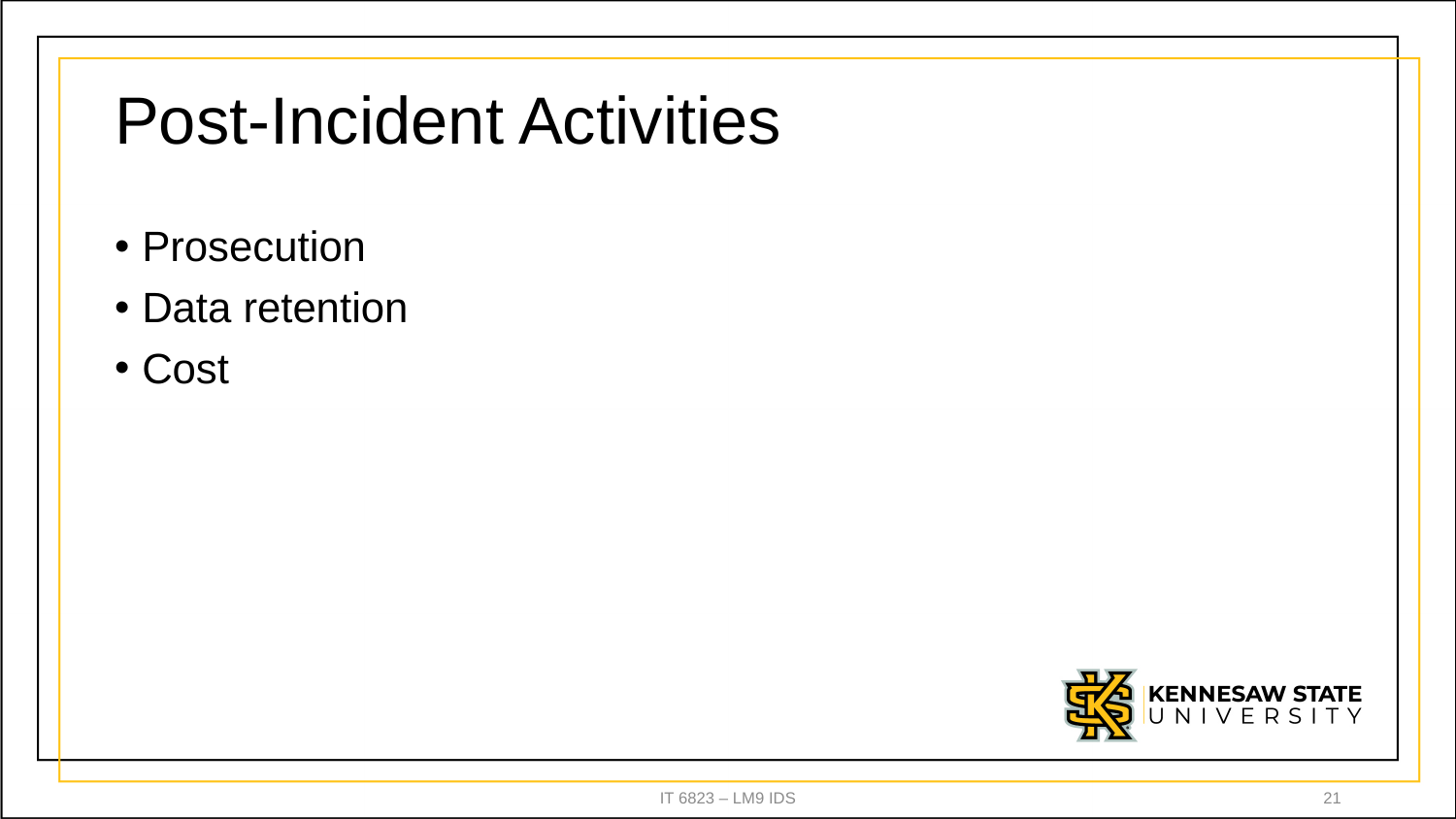

# Post-Incident Activities
Prosecution
Data retention
Cost
IT 6823 – LM9 IDS
21